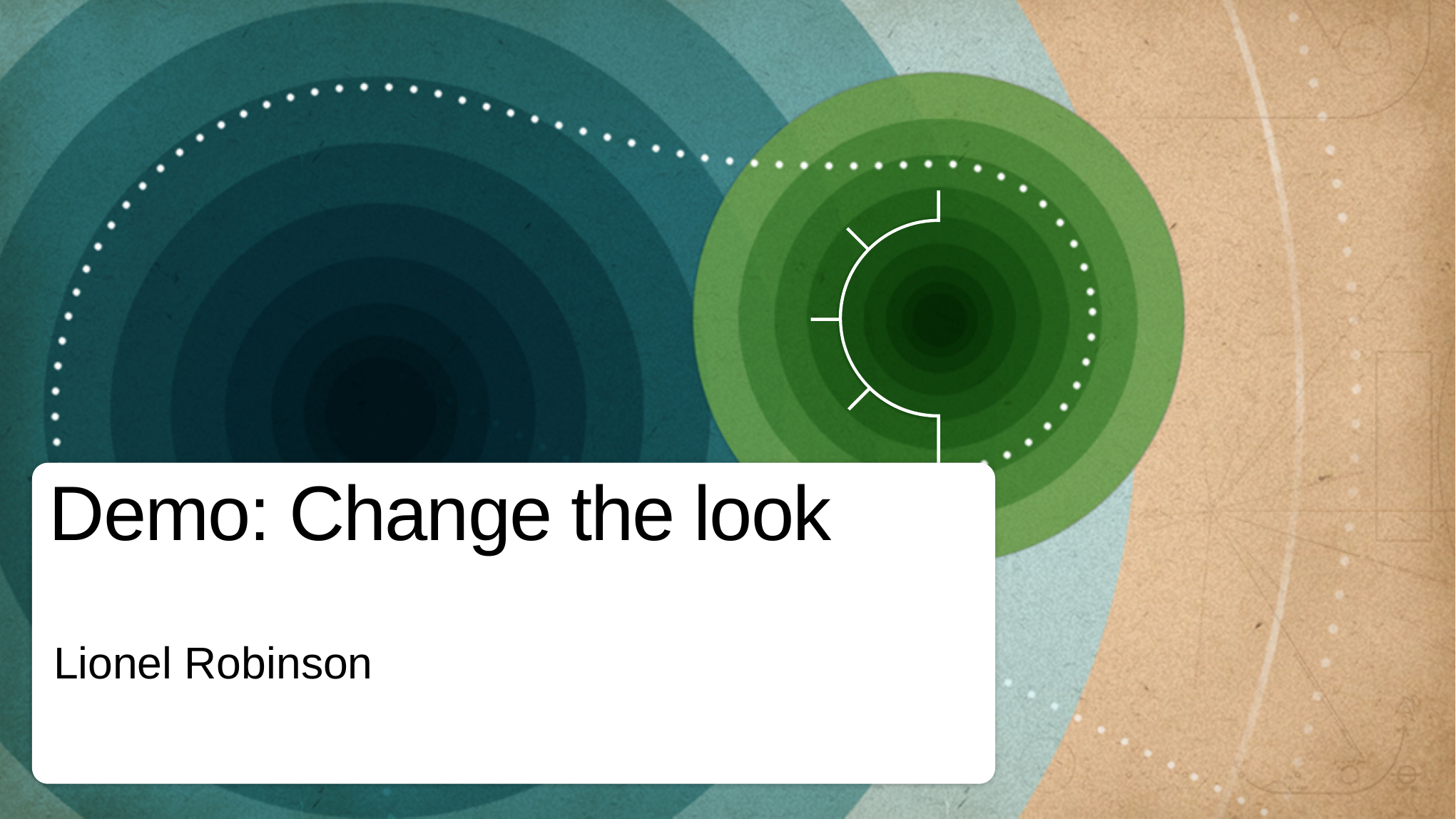

# Demo: Change the look
Lionel Robinson